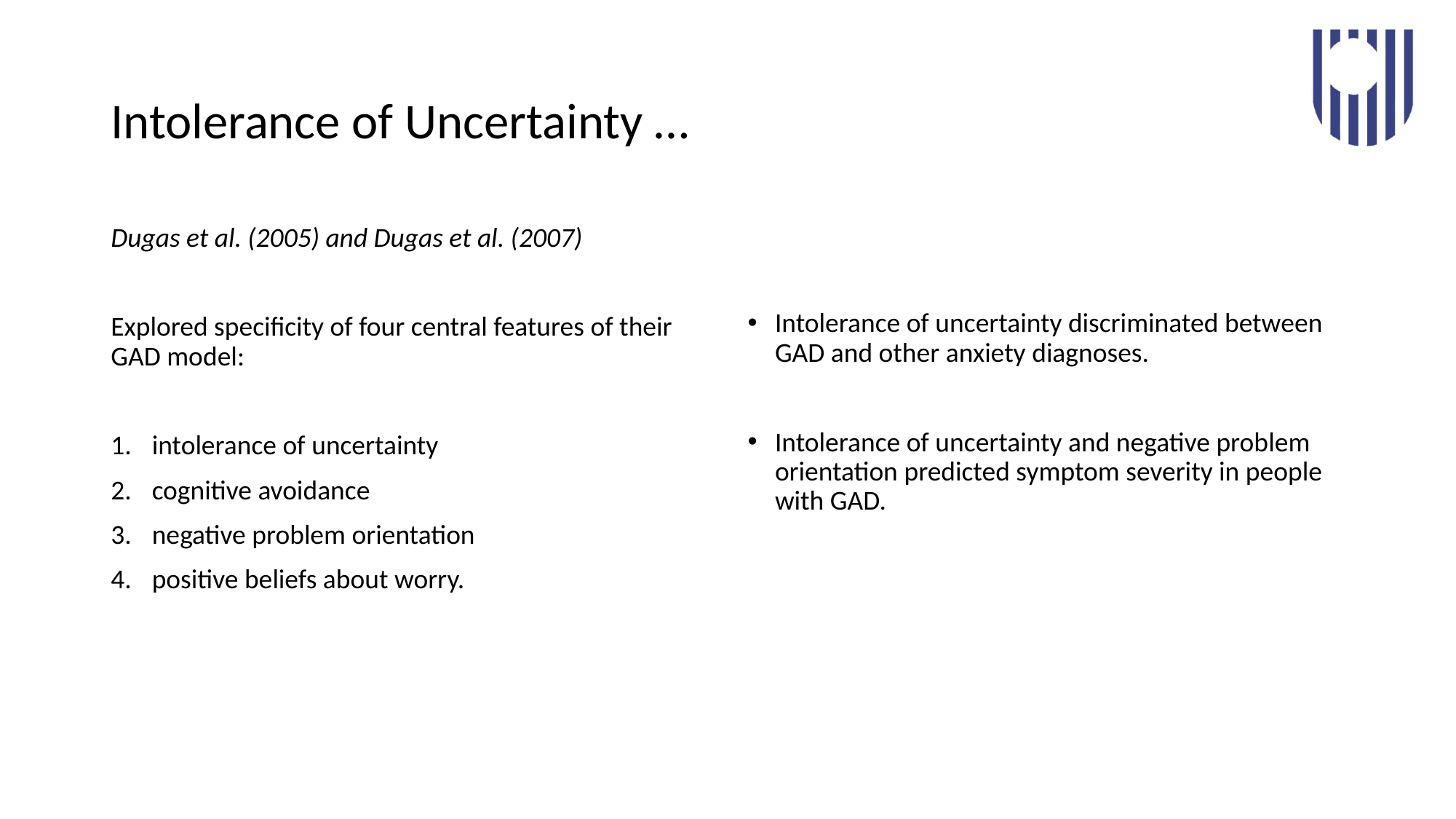

# Intolerance of Uncertainty …
Dugas et al. (2005) and Dugas et al. (2007)

Explored specificity of four central features of their GAD model:

intolerance of uncertainty
cognitive avoidance
negative problem orientation
positive beliefs about worry.

Intolerance of uncertainty discriminated between GAD and other anxiety diagnoses.

Intolerance of uncertainty and negative problem orientation predicted symptom severity in people with GAD.